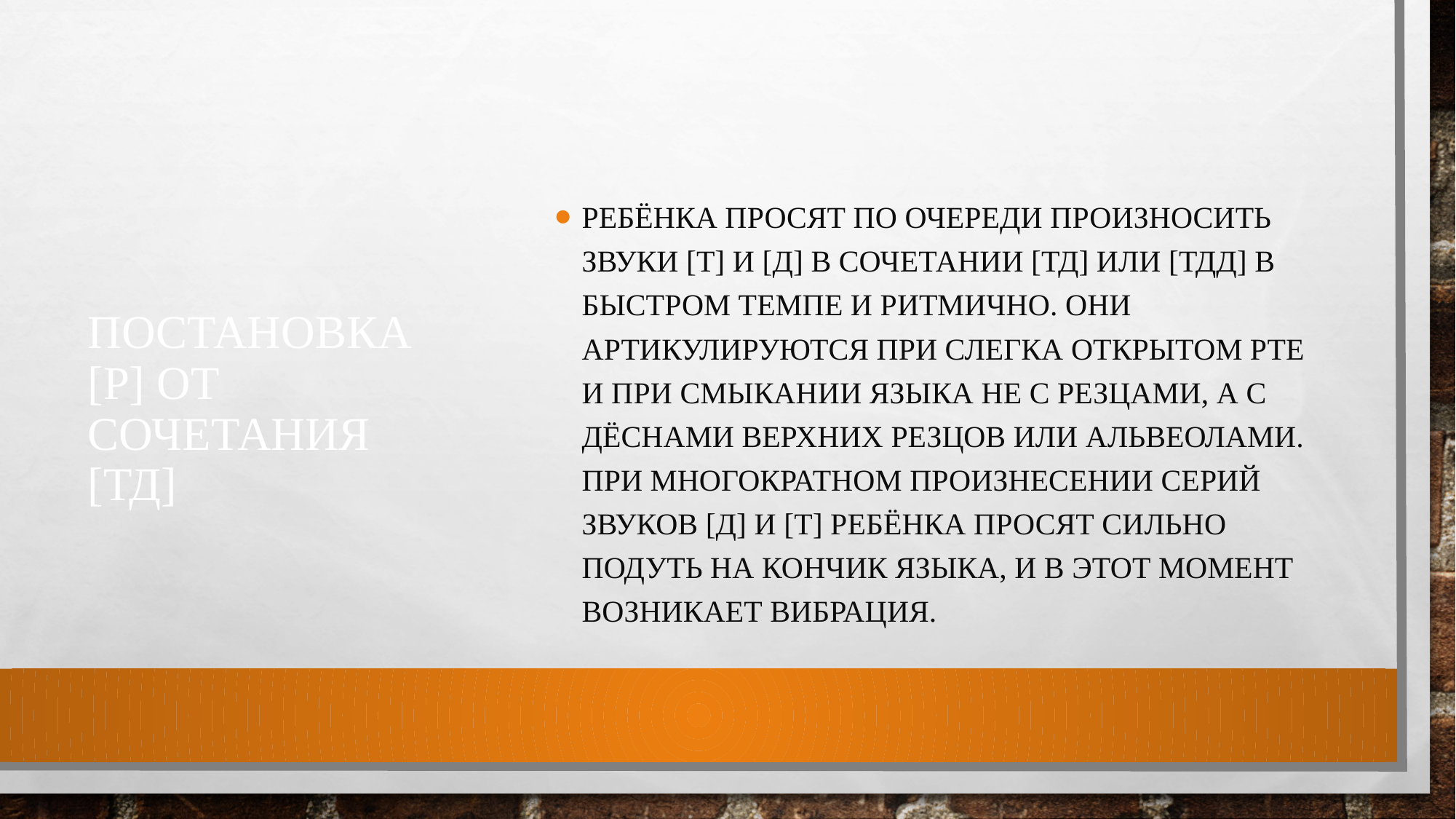

# Постановка [Р] от сочетания [ТД]
Ребёнка просят по очереди произносить звуки [Т] и [Д] в сочетании [ТД] или [ТДД] в быстром темпе и ритмично. Они артикулируются при слегка открытом рте и при смыкании языка не с резцами, а с дёснами верхних резцов или альвеолами. При многократном произнесении серий звуков [Д] и [Т] ребёнка просят сильно подуть на кончик языка, и в этот момент возникает вибрация.